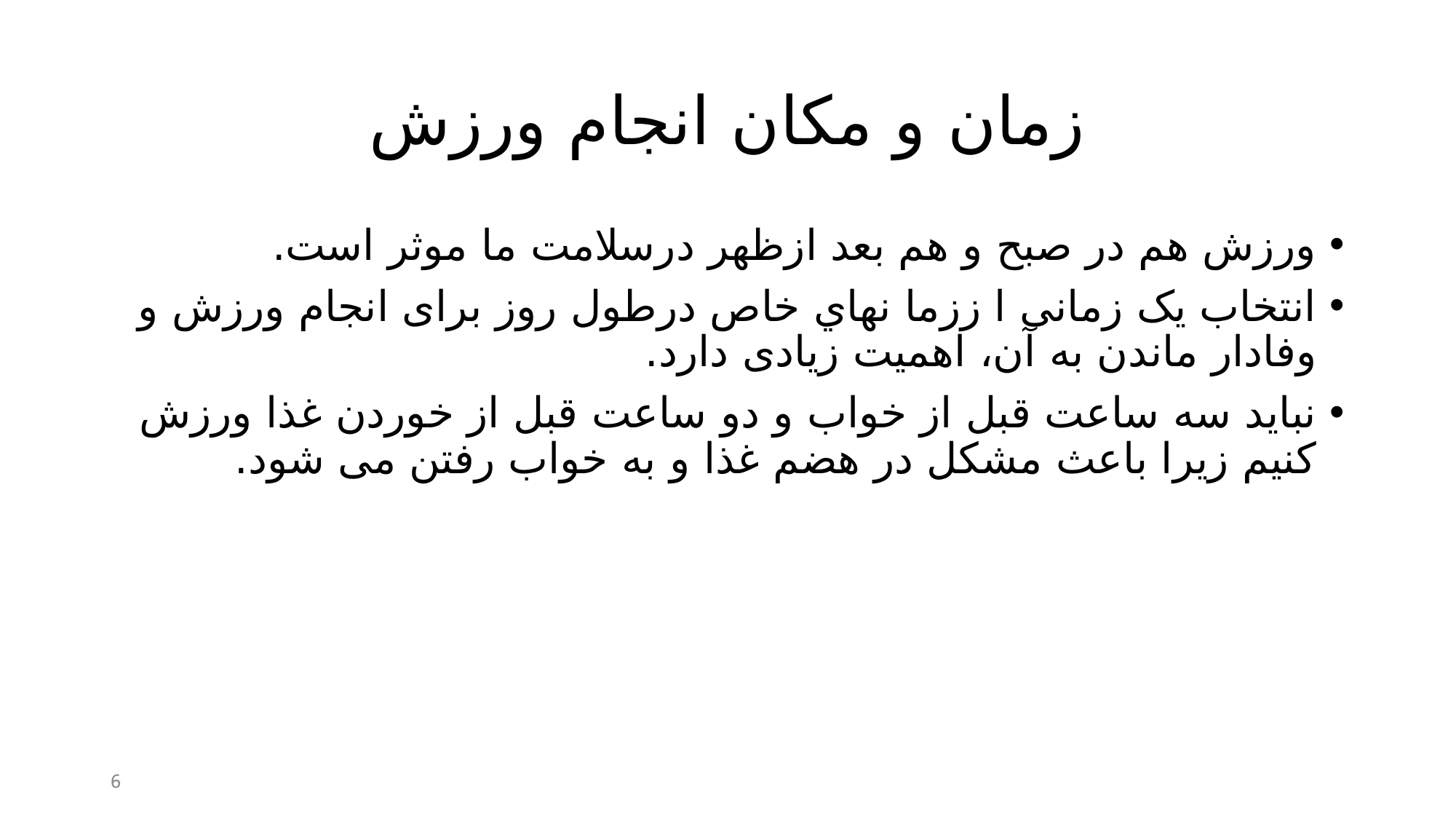

# زمان و مکان انجام ورزش
ورزش هم در صبح و هم بعد ازظهر درسلامت ما موثر است.
انتخاب یک زمانی ا ززما نهاي خاص درطول روز برای انجام ورزش و وفادار ماندن به آن، اهمیت زیادی دارد.
نباید سه ساعت قبل از خواب و دو ساعت قبل از خوردن غذا ورزش کنیم زیرا باعث مشکل در هضم غذا و به خواب رفتن می شود.

6